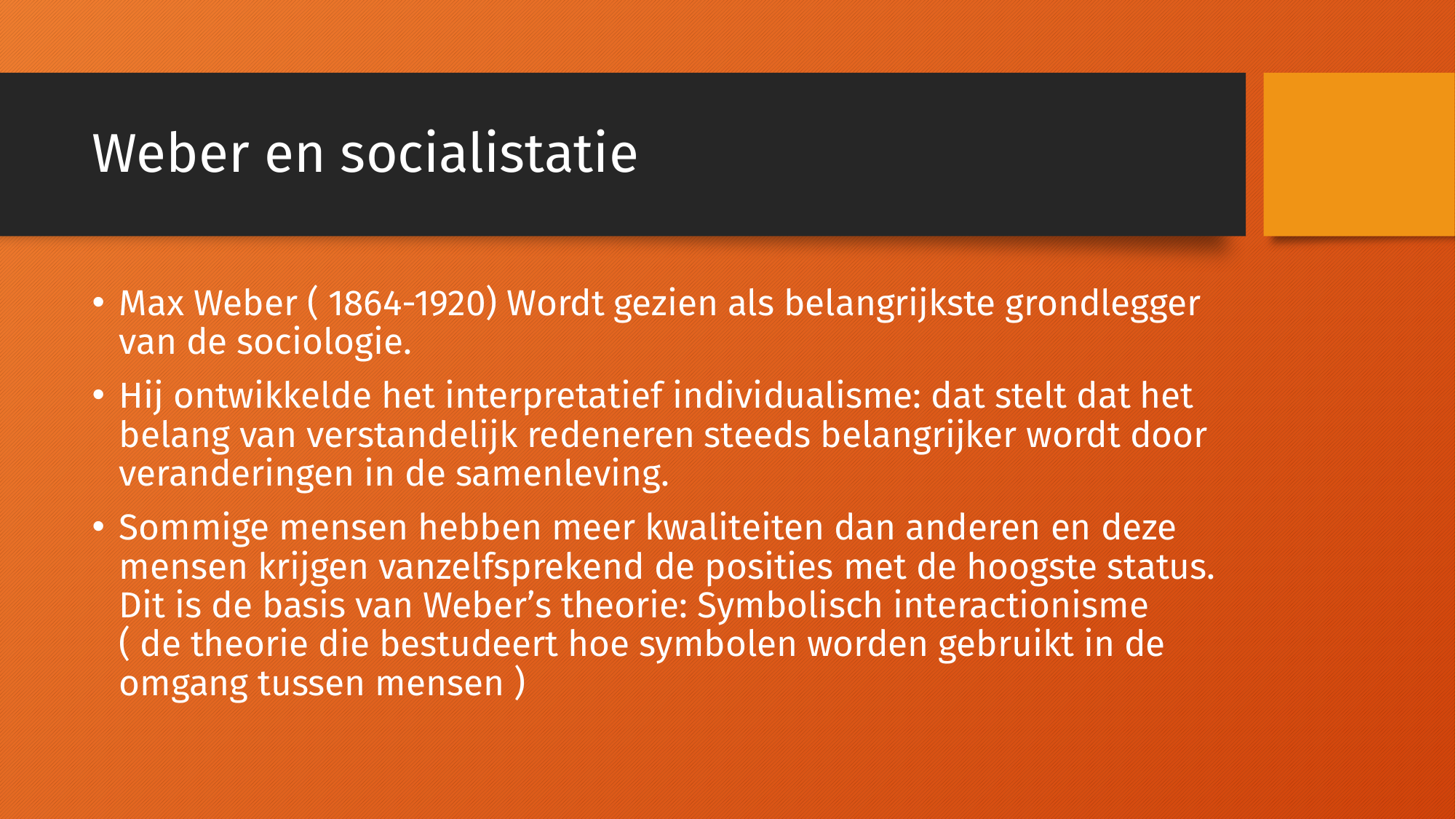

# Weber en socialistatie
Max Weber ( 1864-1920) Wordt gezien als belangrijkste grondlegger van de sociologie.
Hij ontwikkelde het interpretatief individualisme: dat stelt dat het belang van verstandelijk redeneren steeds belangrijker wordt door veranderingen in de samenleving.
Sommige mensen hebben meer kwaliteiten dan anderen en deze mensen krijgen vanzelfsprekend de posities met de hoogste status. Dit is de basis van Weber’s theorie: Symbolisch interactionisme ( de theorie die bestudeert hoe symbolen worden gebruikt in de omgang tussen mensen )